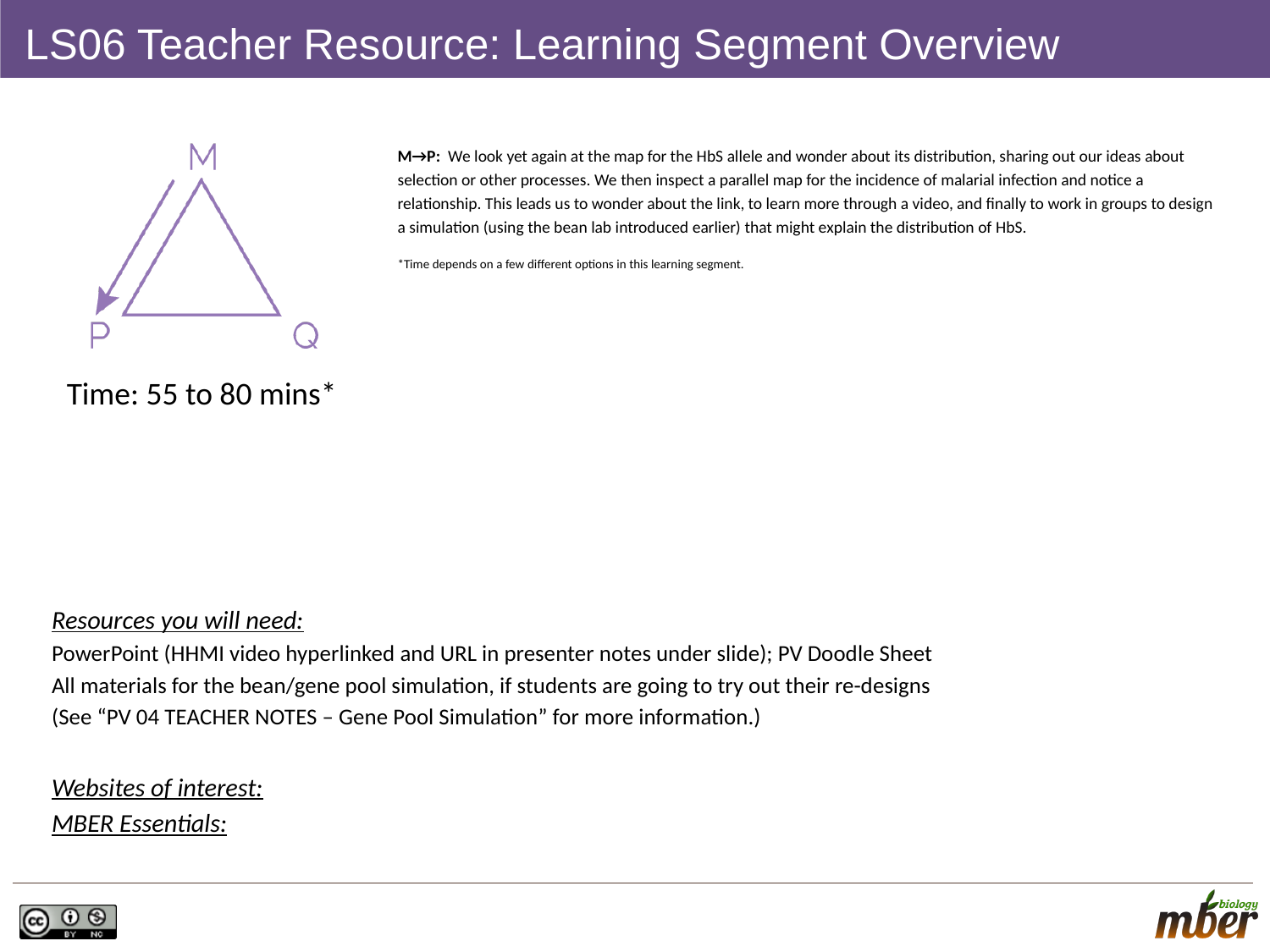

# LS06 Teacher Resource: Learning Segment Overview
M→P:  We look yet again at the map for the HbS allele and wonder about its distribution, sharing out our ideas about selection or other processes. We then inspect a parallel map for the incidence of malarial infection and notice a relationship. This leads us to wonder about the link, to learn more through a video, and finally to work in groups to design a simulation (using the bean lab introduced earlier) that might explain the distribution of HbS.

*Time depends on a few different options in this learning segment.

Time: 55 to 80 mins*
Resources you will need:
PowerPoint (HHMI video hyperlinked and URL in presenter notes under slide); PV Doodle Sheet
All materials for the bean/gene pool simulation, if students are going to try out their re-designs
(See “PV 04 TEACHER NOTES – Gene Pool Simulation” for more information.)

Websites of interest:
MBER Essentials: